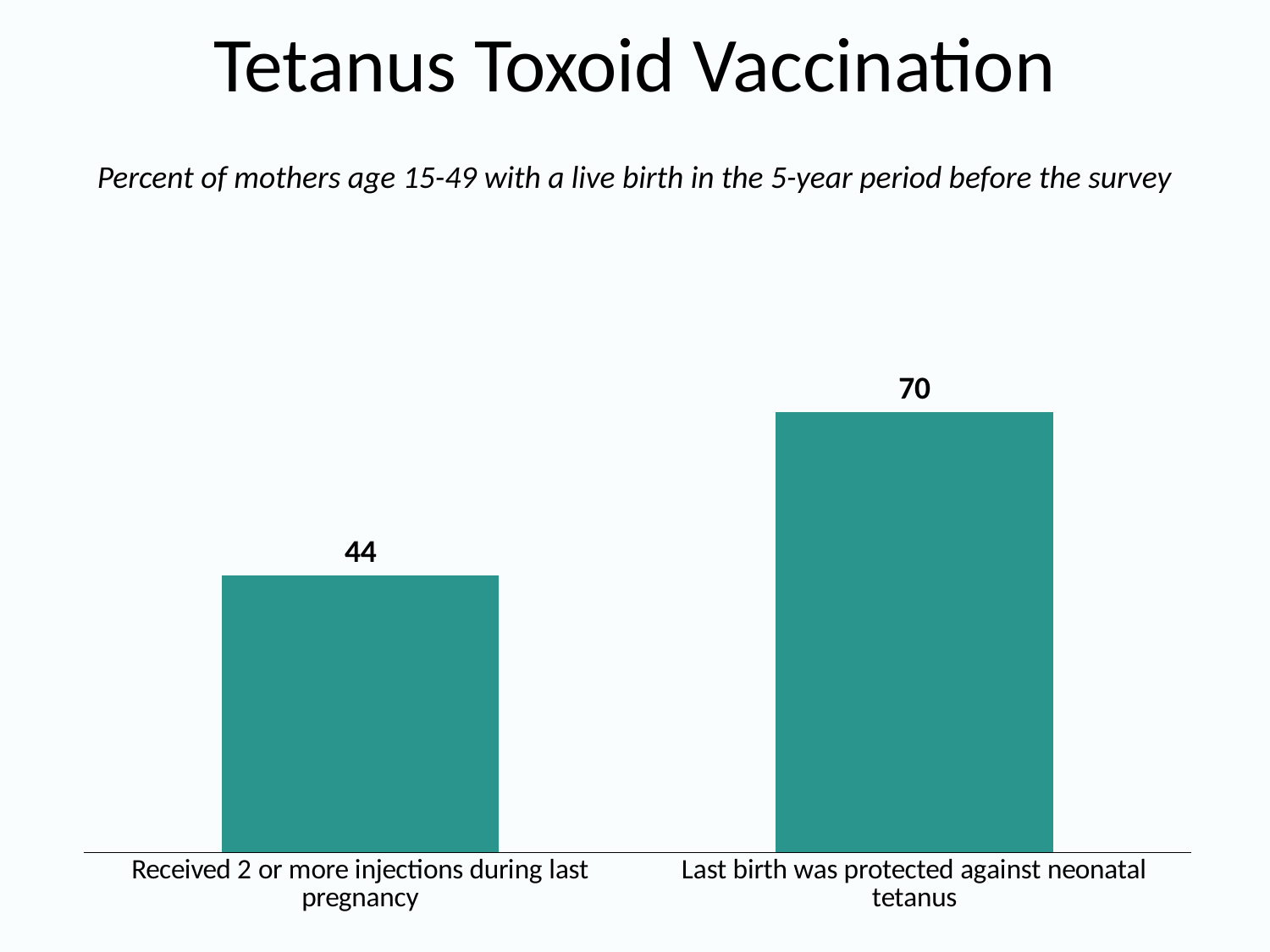

# Tetanus Toxoid Vaccination
Percent of mothers age 15-49 with a live birth in the 5-year period before the survey

### Chart

| Category | Series 1 |
|---|---|
| Received 2 or more injections during last pregnancy | 44.0 |
| Last birth was protected against neonatal tetanus | 70.0 |